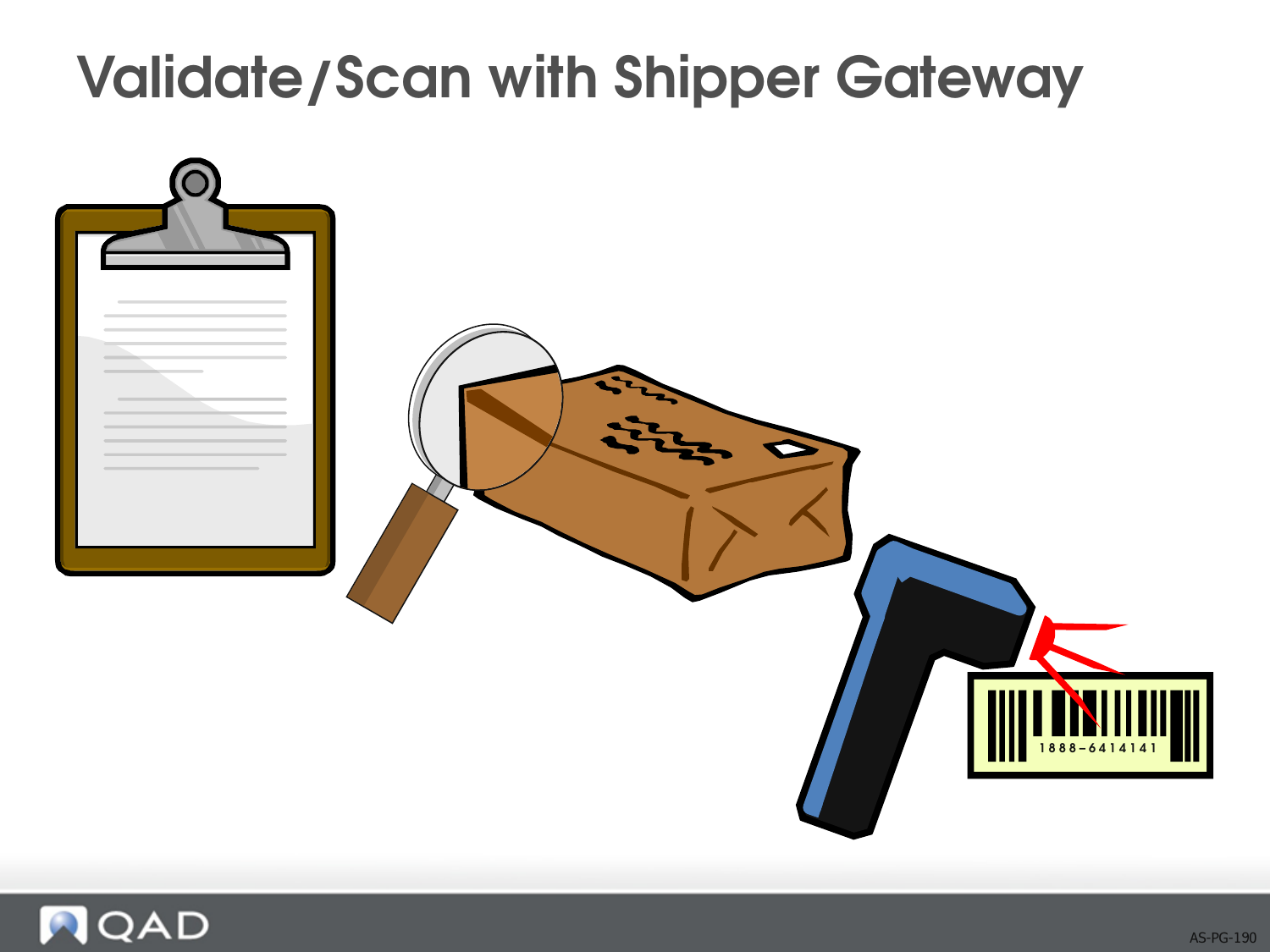

# Validate/Scan with Shipper Gateway

1 8 8 8 – 6 4 1 4 1 4 1
AS-PG-190